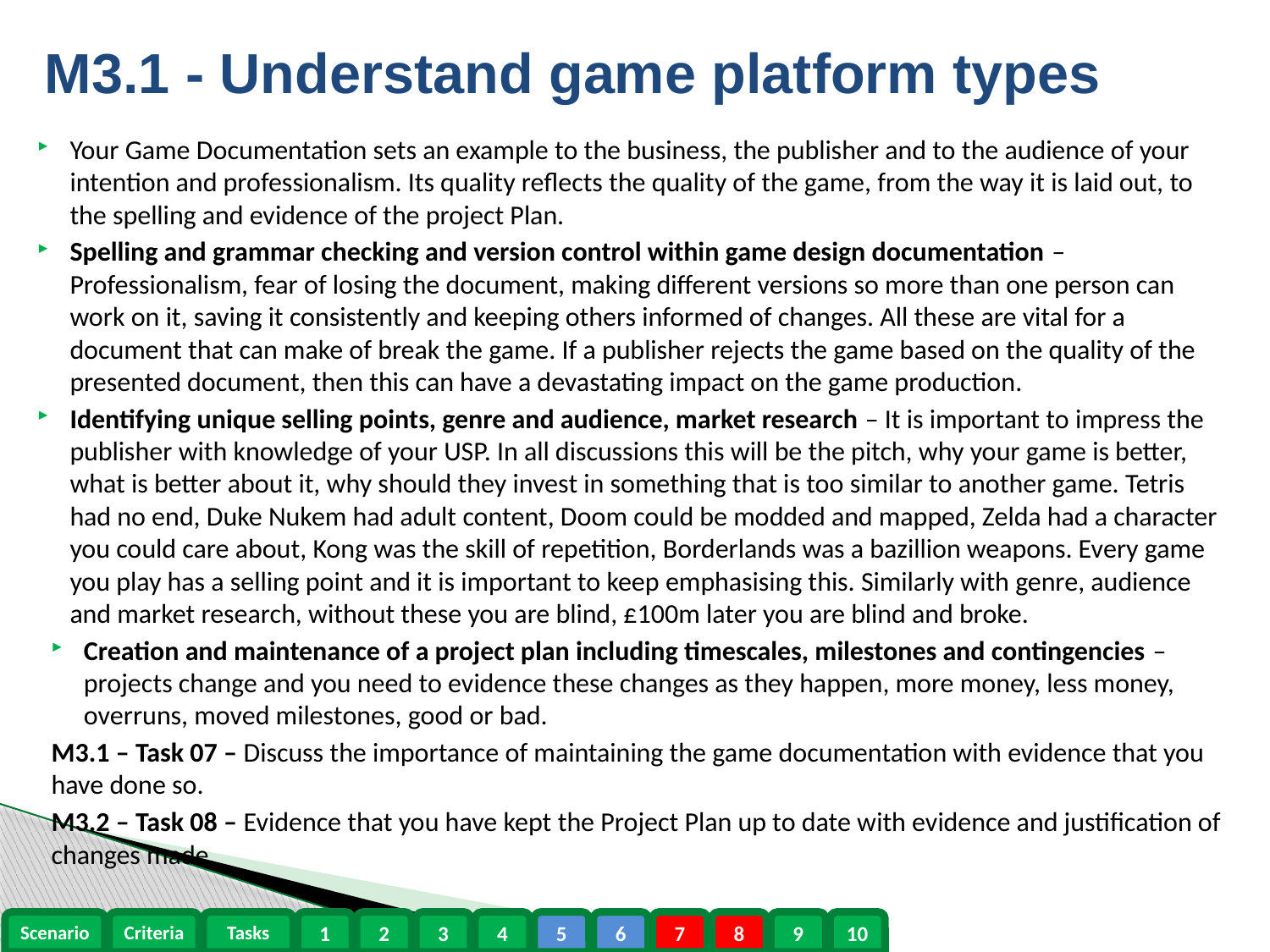

# M3.1 - Understand game platform types
Your Game Documentation sets an example to the business, the publisher and to the audience of your intention and professionalism. Its quality reflects the quality of the game, from the way it is laid out, to the spelling and evidence of the project Plan.
Spelling and grammar checking and version control within game design documentation – Professionalism, fear of losing the document, making different versions so more than one person can work on it, saving it consistently and keeping others informed of changes. All these are vital for a document that can make of break the game. If a publisher rejects the game based on the quality of the presented document, then this can have a devastating impact on the game production.
Identifying unique selling points, genre and audience, market research – It is important to impress the publisher with knowledge of your USP. In all discussions this will be the pitch, why your game is better, what is better about it, why should they invest in something that is too similar to another game. Tetris had no end, Duke Nukem had adult content, Doom could be modded and mapped, Zelda had a character you could care about, Kong was the skill of repetition, Borderlands was a bazillion weapons. Every game you play has a selling point and it is important to keep emphasising this. Similarly with genre, audience and market research, without these you are blind, £100m later you are blind and broke.
Creation and maintenance of a project plan including timescales, milestones and contingencies – projects change and you need to evidence these changes as they happen, more money, less money, overruns, moved milestones, good or bad.
M3.1 – Task 07 – Discuss the importance of maintaining the game documentation with evidence that you have done so.
M3.2 – Task 08 – Evidence that you have kept the Project Plan up to date with evidence and justification of changes made.